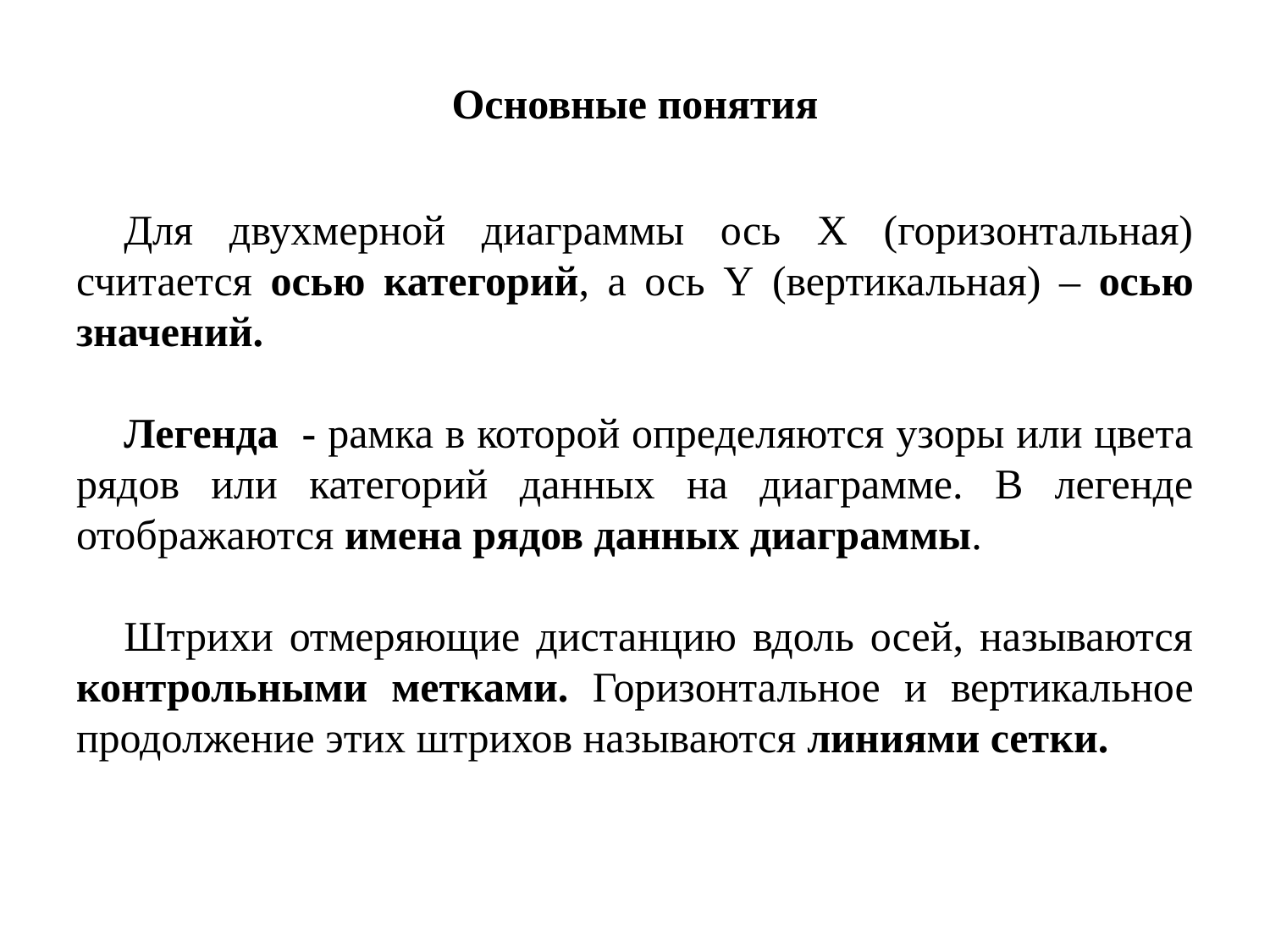

# Основные понятия
Для двухмерной диаграммы ось Х (горизонтальная) считается осью категорий, а ось Y (вертикальная) – осью значений.

Легенда  - рамка в которой определяются узоры или цвета рядов или категорий данных на диаграмме. В легенде отображаются имена рядов данных диаграммы.

Штрихи отмеряющие дистанцию вдоль осей, называются контрольными метками. Горизонтальное и вертикальное продолжение этих штрихов называются линиями сетки.